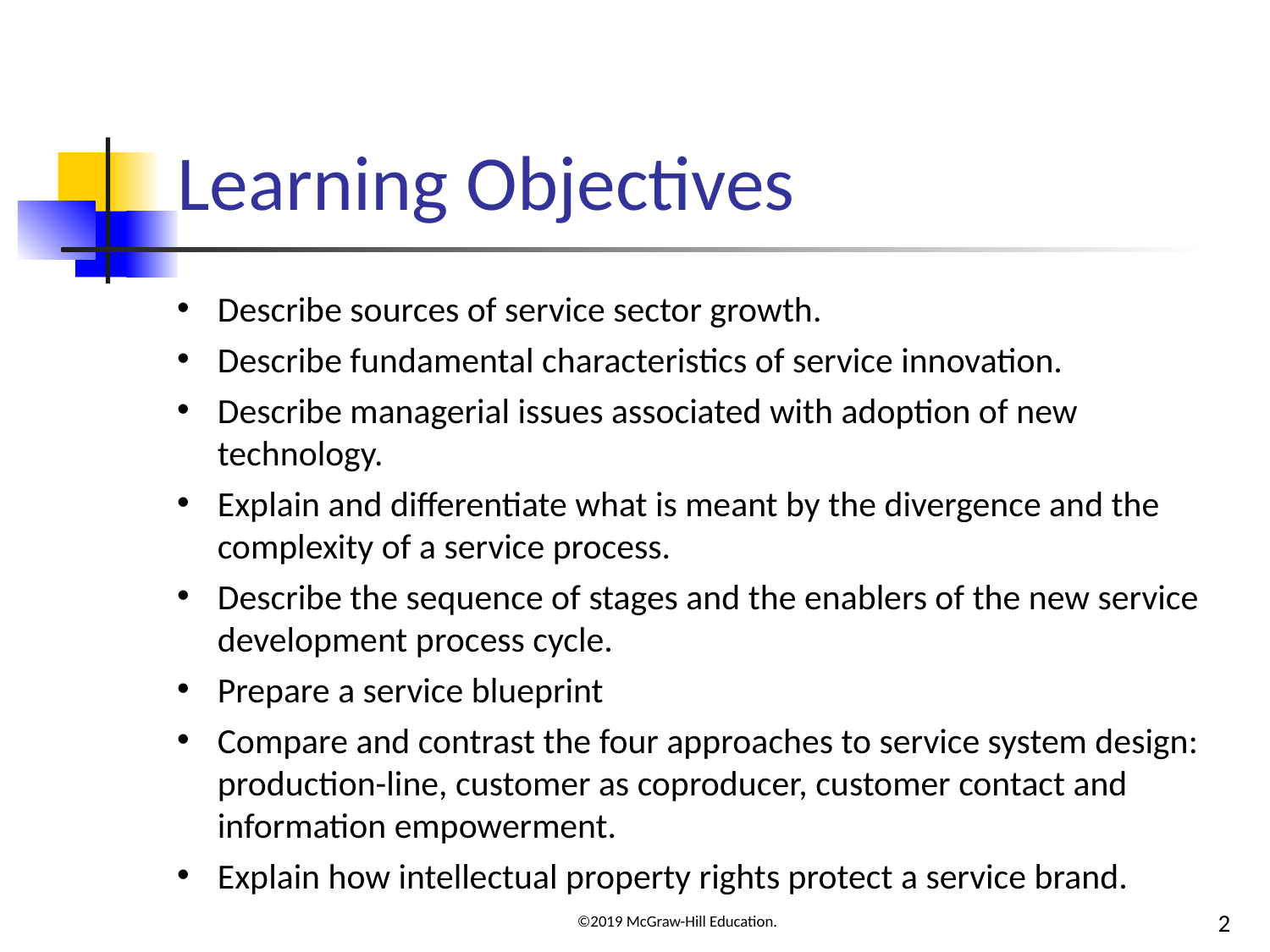

# Learning Objectives
Describe sources of service sector growth.
Describe fundamental characteristics of service innovation.
Describe managerial issues associated with adoption of new technology.
Explain and differentiate what is meant by the divergence and the complexity of a service process.
Describe the sequence of stages and the enablers of the new service development process cycle.
Prepare a service blueprint
Compare and contrast the four approaches to service system design: production-line, customer as coproducer, customer contact and
information empowerment.
Explain how intellectual property rights protect a service brand.